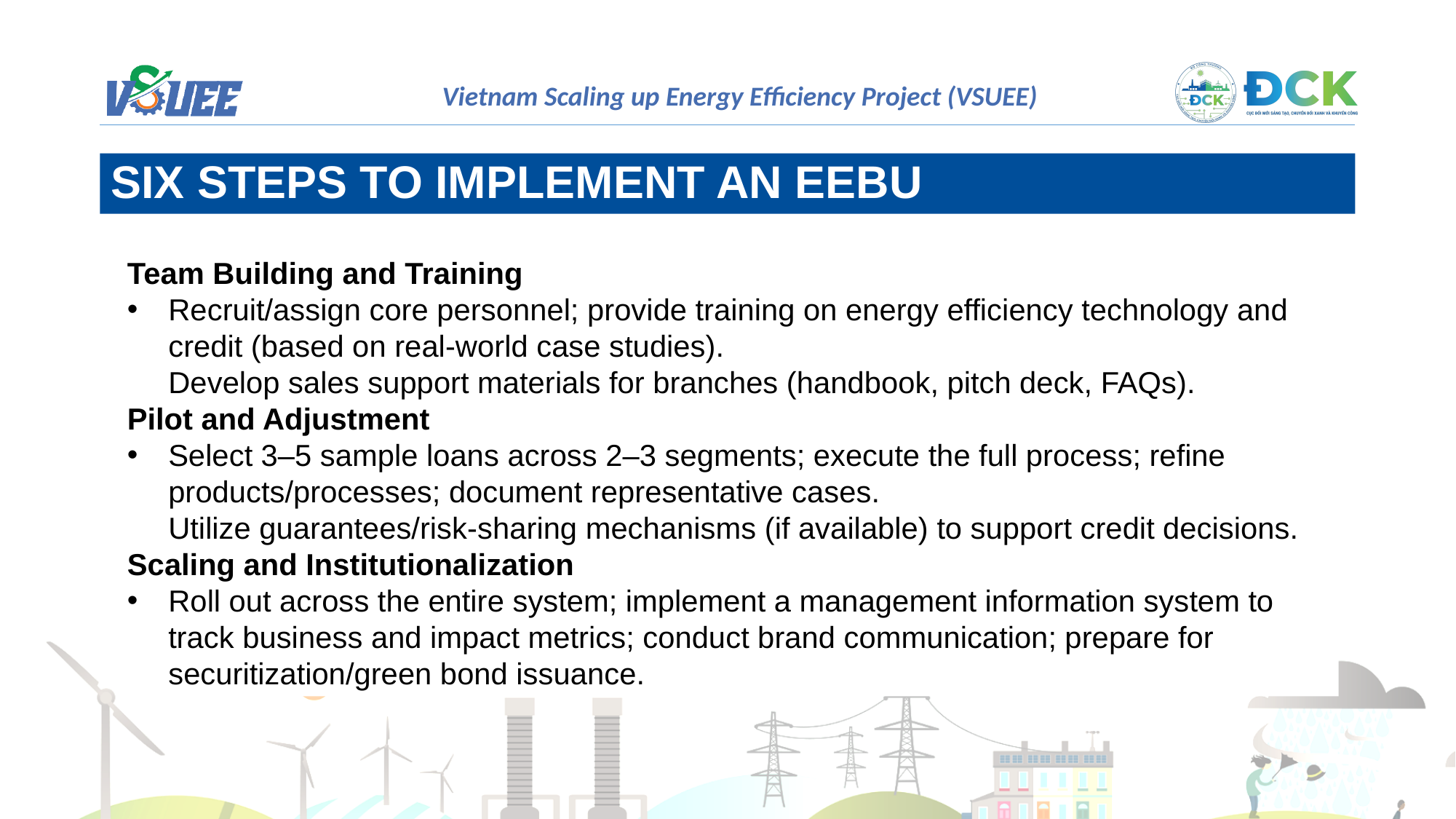

SIX STEPS TO IMPLEMENT AN EEBU
Team Building and Training
Recruit/assign core personnel; provide training on energy efficiency technology and credit (based on real-world case studies).
Develop sales support materials for branches (handbook, pitch deck, FAQs).
Pilot and Adjustment
Select 3–5 sample loans across 2–3 segments; execute the full process; refine products/processes; document representative cases.
Utilize guarantees/risk-sharing mechanisms (if available) to support credit decisions.
Scaling and Institutionalization
Roll out across the entire system; implement a management information system to track business and impact metrics; conduct brand communication; prepare for securitization/green bond issuance.